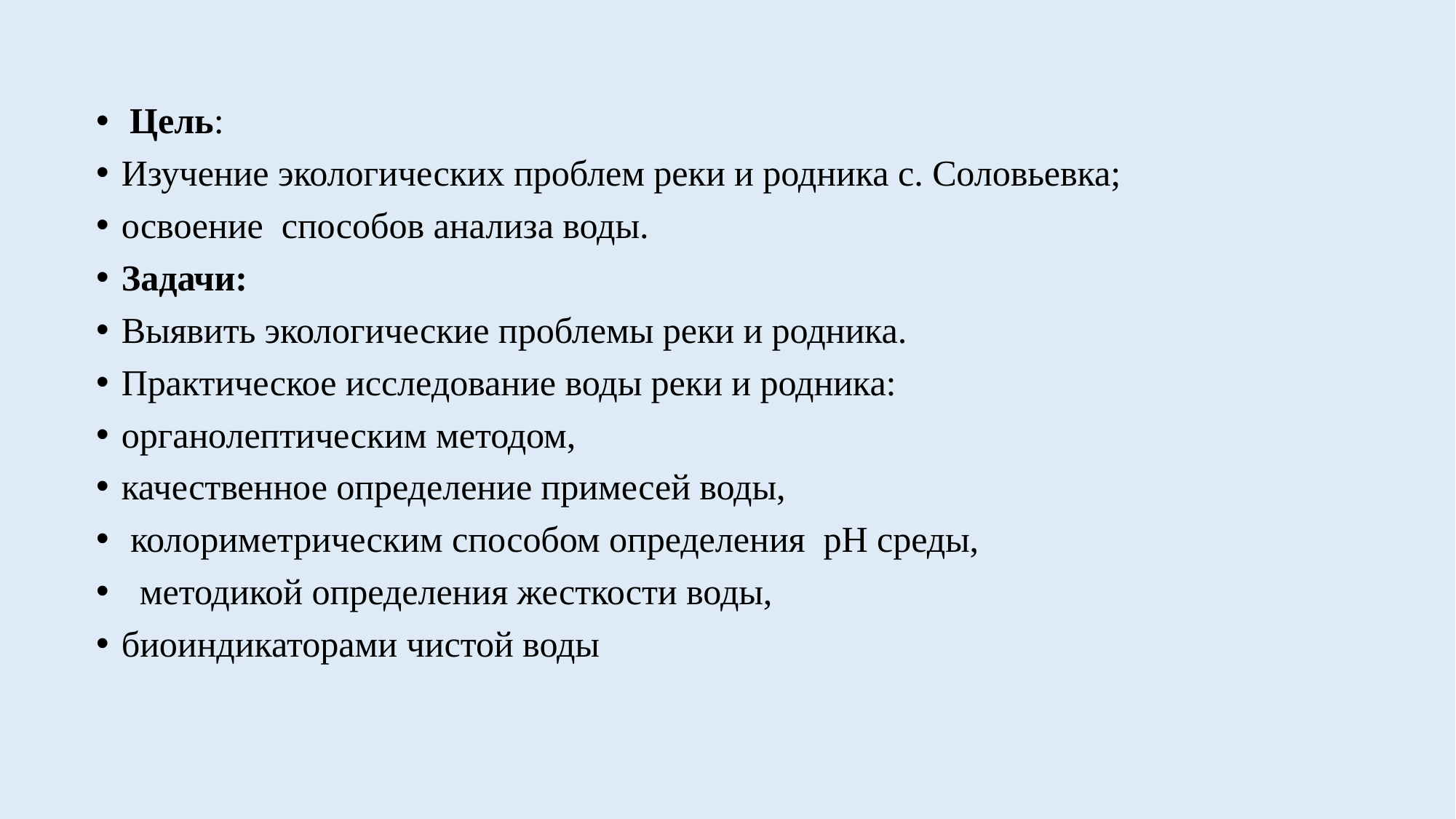

Цель:
Изучение экологических проблем реки и родника с. Соловьевка;
освоение  способов анализа воды.
Задачи:
Выявить экологические проблемы реки и родника.
Практическое исследование воды реки и родника:
органолептическим методом,
качественное определение примесей воды,
 колориметрическим способом определения  рН среды,
  методикой определения жесткости воды,
биоиндикаторами чистой воды